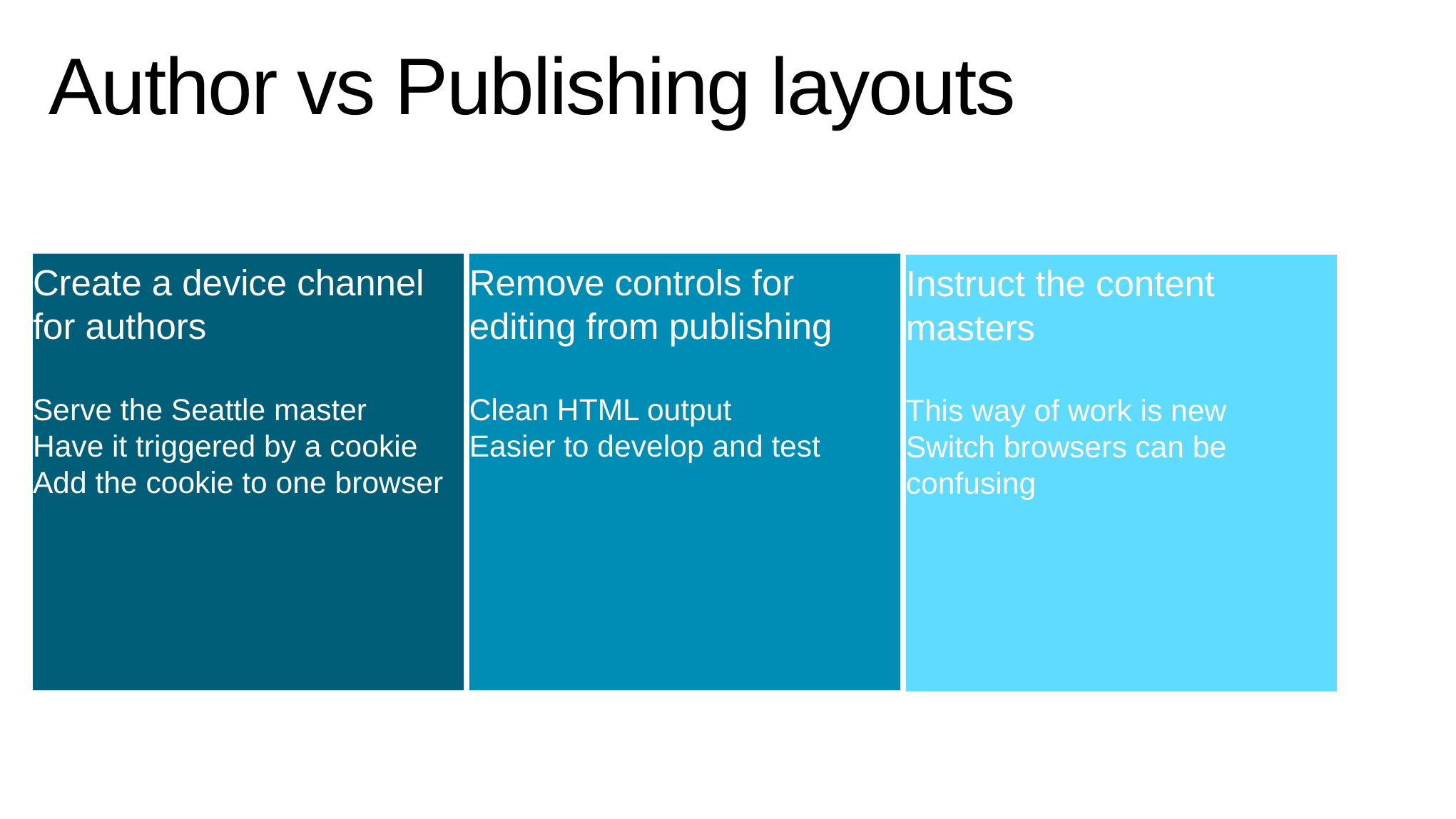

# Author vs Publishing layouts
Create a device channel for authors

Serve the Seattle master
Have it triggered by a cookie
Add the cookie to one browser
Remove controls for editing from publishing

Clean HTML output
Easier to develop and test
Instruct the content masters

This way of work is new
Switch browsers can be confusing